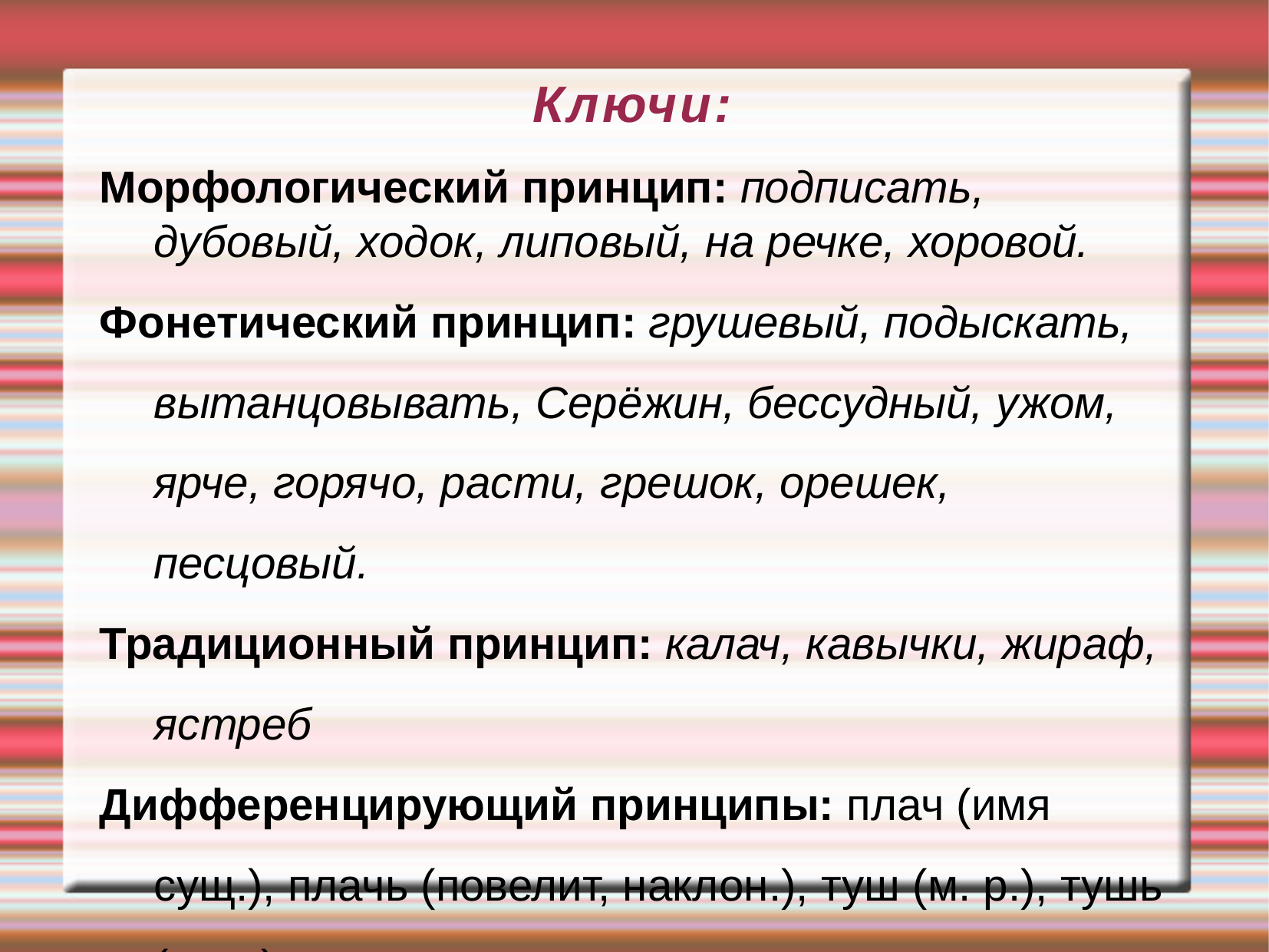

Ключи:
Морфологический принцип: подписать, дубовый, ходок, липовый, на речке, хоровой.
Фонетический принцип: грушевый, подыскать, вытанцовывать, Серёжин, бессудный, ужом, ярче, горячо, расти, грешок, орешек, песцовый.
Традиционный принцип: калач, кавычки, жираф, ястреб
Дифференцирующий принципы: плач (имя сущ.), плачь (повелит, наклон.), туш (м. р.), тушь (ж. р.).